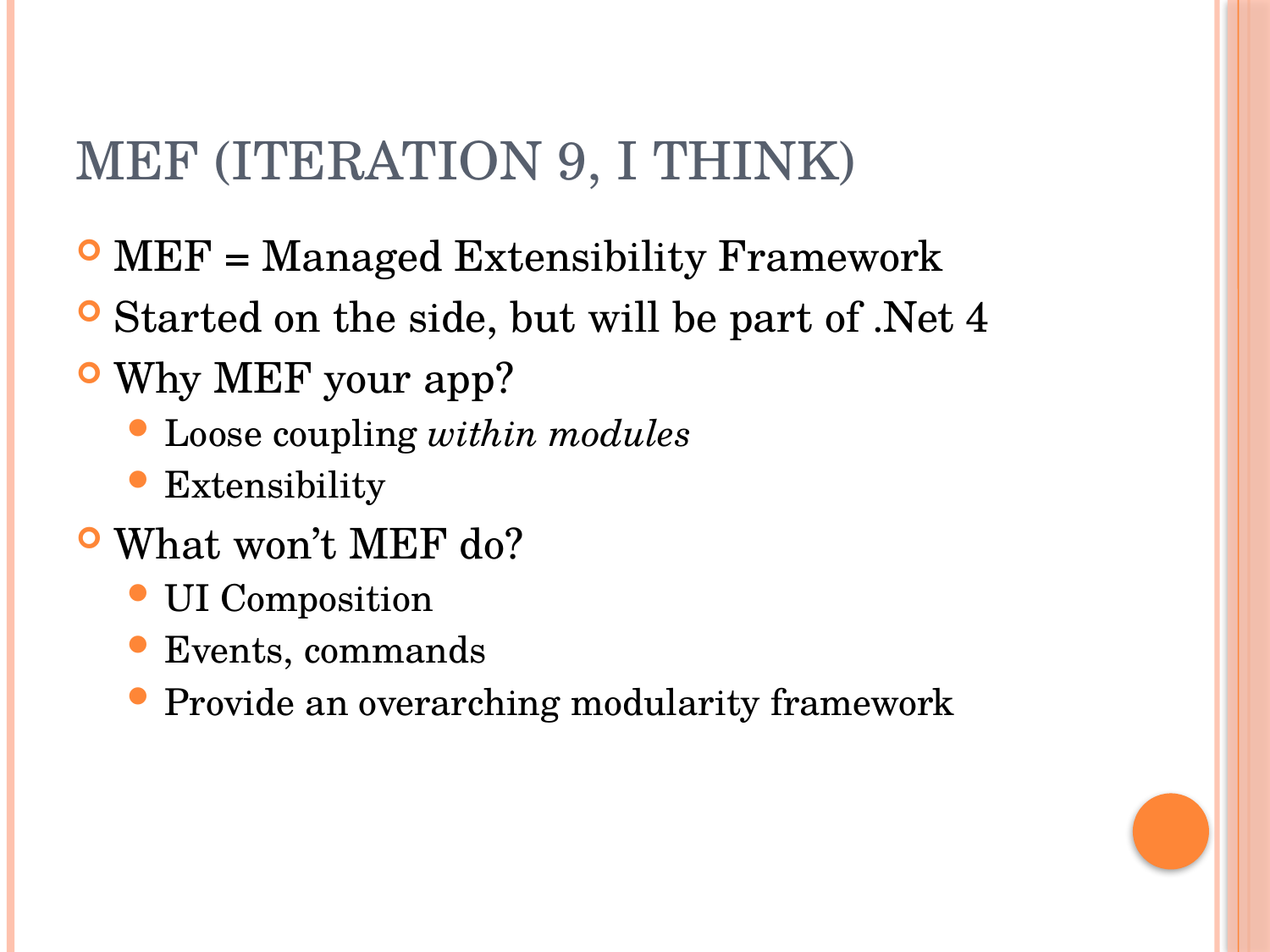

# MEF (iteration 9, I think)
MEF = Managed Extensibility Framework
Started on the side, but will be part of .Net 4
Why MEF your app?
Loose coupling within modules
Extensibility
What won’t MEF do?
UI Composition
Events, commands
Provide an overarching modularity framework